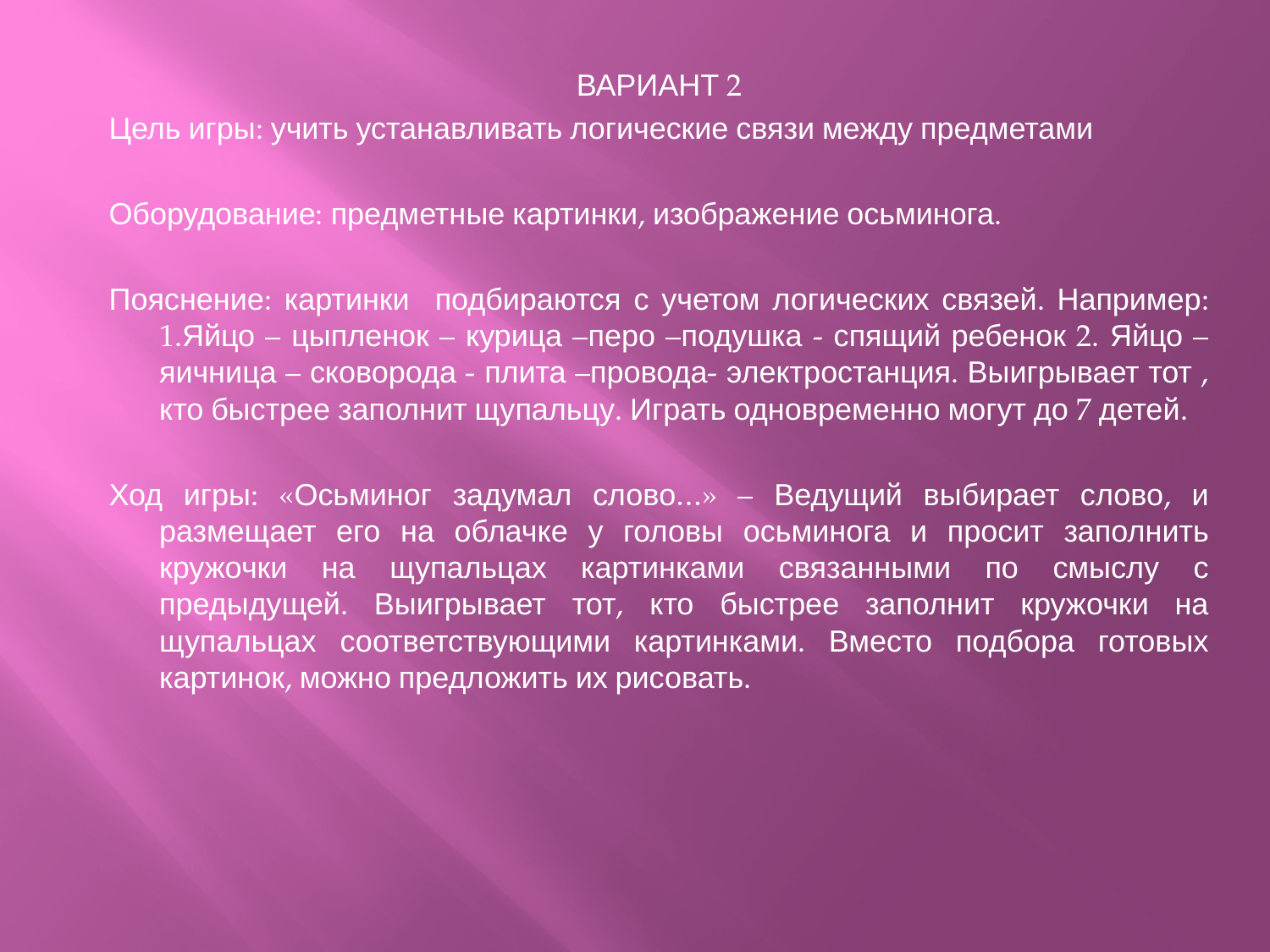

ВАРИАНТ 2
Цель игры: учить устанавливать логические связи между предметами

Оборудование: предметные картинки, изображение осьминога.

Пояснение: картинки  подбираются с учетом логических связей. Например: 1.Яйцо – цыпленок – курица –перо –подушка - спящий ребенок 2. Яйцо – яичница – сковорода - плита –провода- электростанция. Выигрывает тот , кто быстрее заполнит щупальцу. Играть одновременно могут до 7 детей.

Ход игры: «Осьминог задумал слово…» – Ведущий выбирает слово, и размещает его на облачке у головы осьминога и просит заполнить кружочки на щупальцах картинками связанными по смыслу с предыдущей. Выигрывает тот, кто быстрее заполнит кружочки на щупальцах соответствующими картинками. Вместо подбора готовых картинок, можно предложить их рисовать.